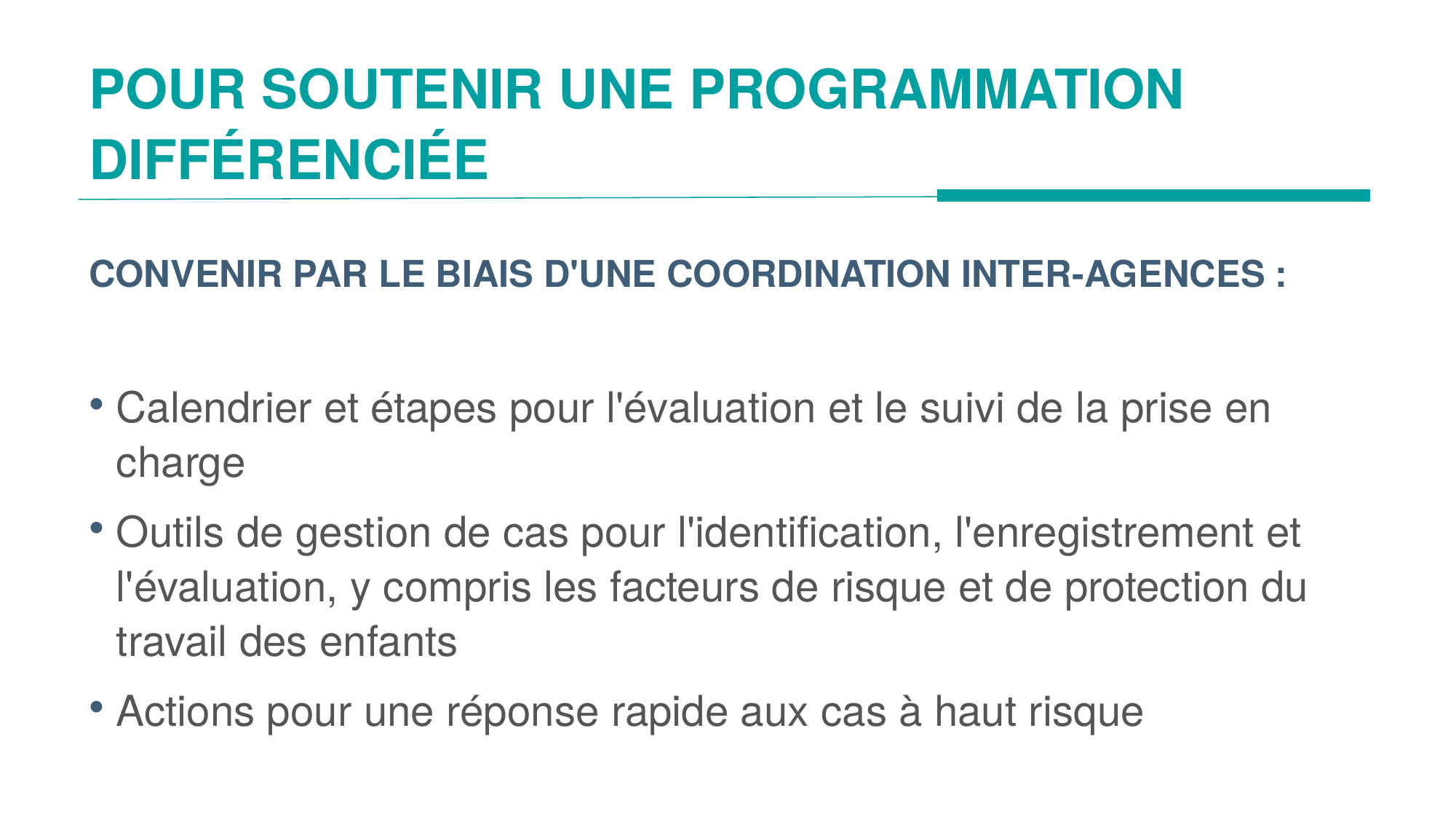

# POUR SOUTENIR UNE PROGRAMMATION DIFFÉRENCIÉE
CONVENIR PAR LE BIAIS D'UNE COORDINATION INTER-AGENCES :
Calendrier et étapes pour l'évaluation et le suivi de la prise en charge
Outils de gestion de cas pour l'identification, l'enregistrement et l'évaluation, y compris les facteurs de risque et de protection du travail des enfants
Actions pour une réponse rapide aux cas à haut risque